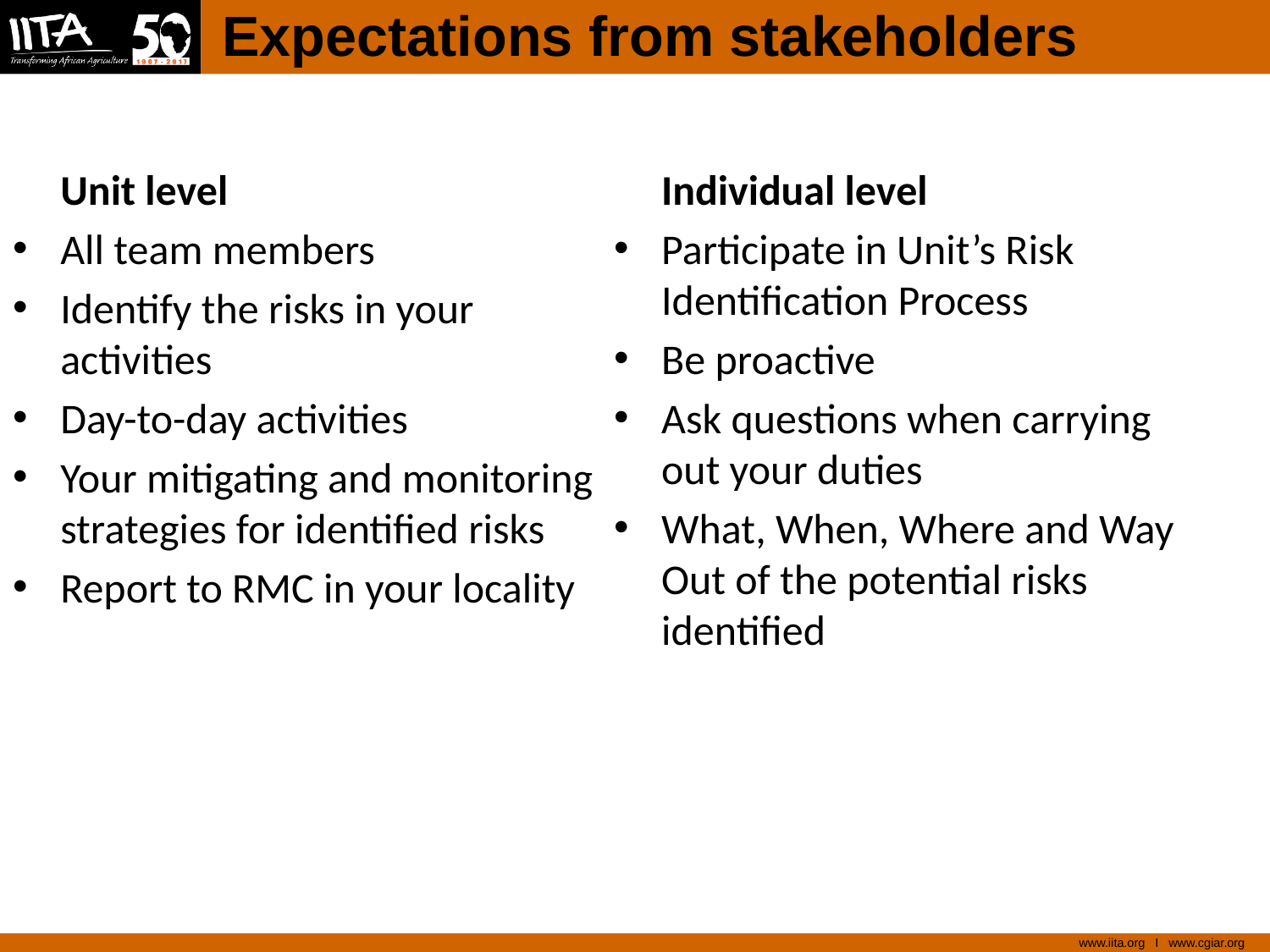

# Expectations from stakeholders

	Unit level
All team members
Identify the risks in your activities
Day-to-day activities
Your mitigating and monitoring strategies for identified risks
Report to RMC in your locality

	Individual level
Participate in Unit’s Risk Identification Process
Be proactive
Ask questions when carrying out your duties
What, When, Where and Way Out of the potential risks identified